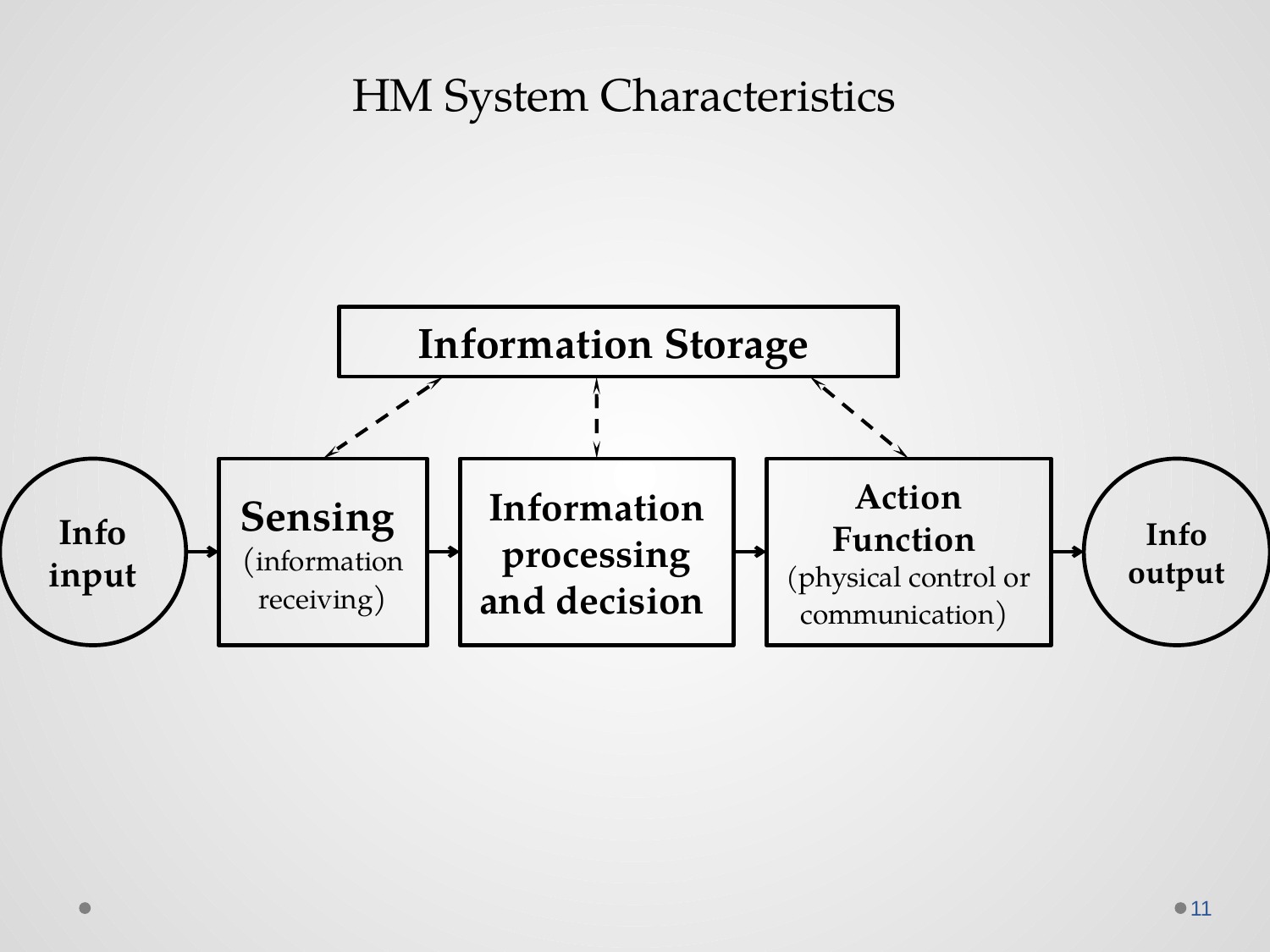

# HM System Characteristics

Information Storage
Info input
Sensing
(information receiving)
Information processing and decision
Action Function
(physical control or communication)
Info output
11